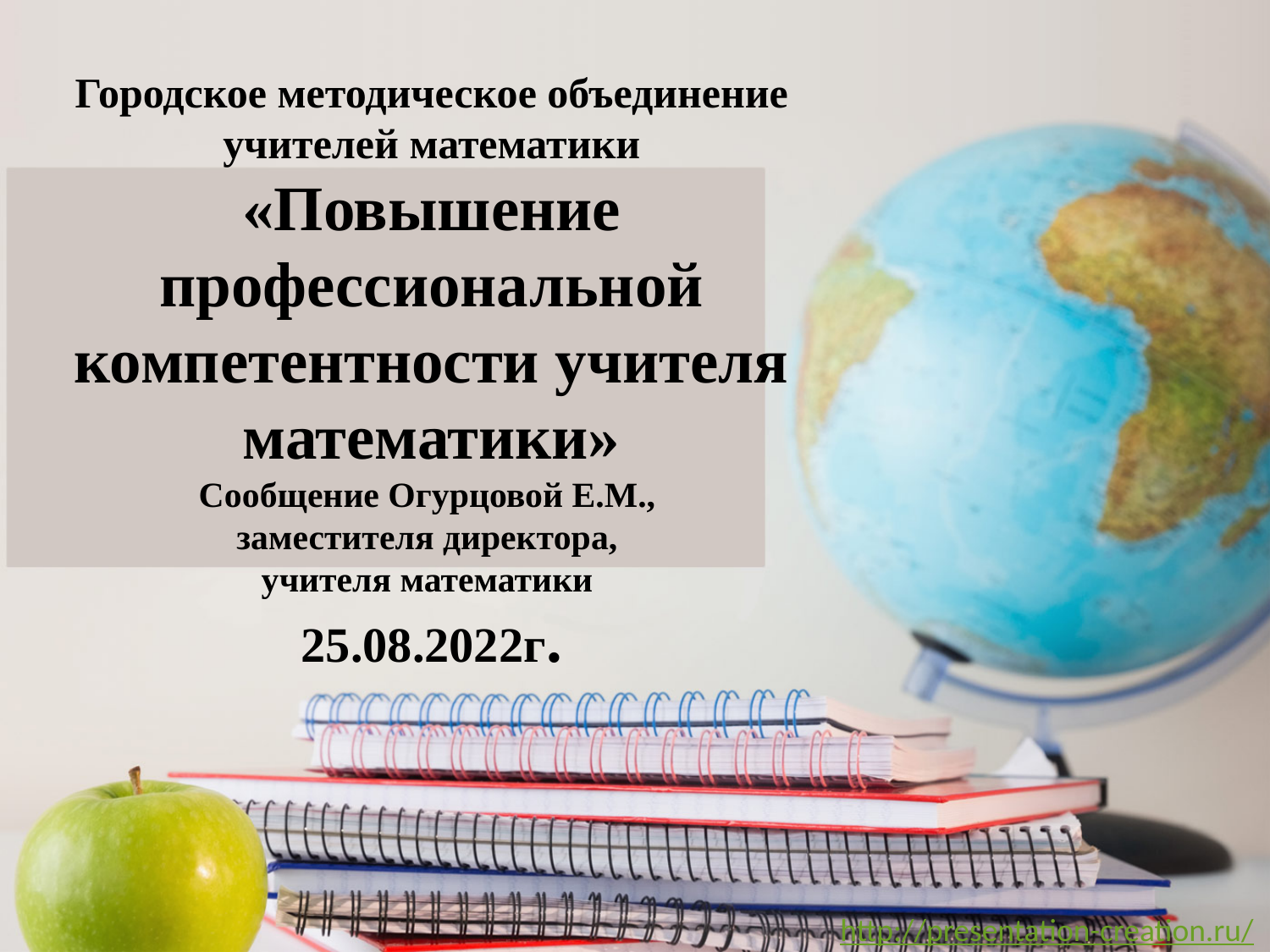

# Городское методическое объединение учителей математики «Повышение профессиональной компетентности учителя математики» Сообщение Огурцовой Е.М., заместителя директора, учителя математики 25.08.2022г.